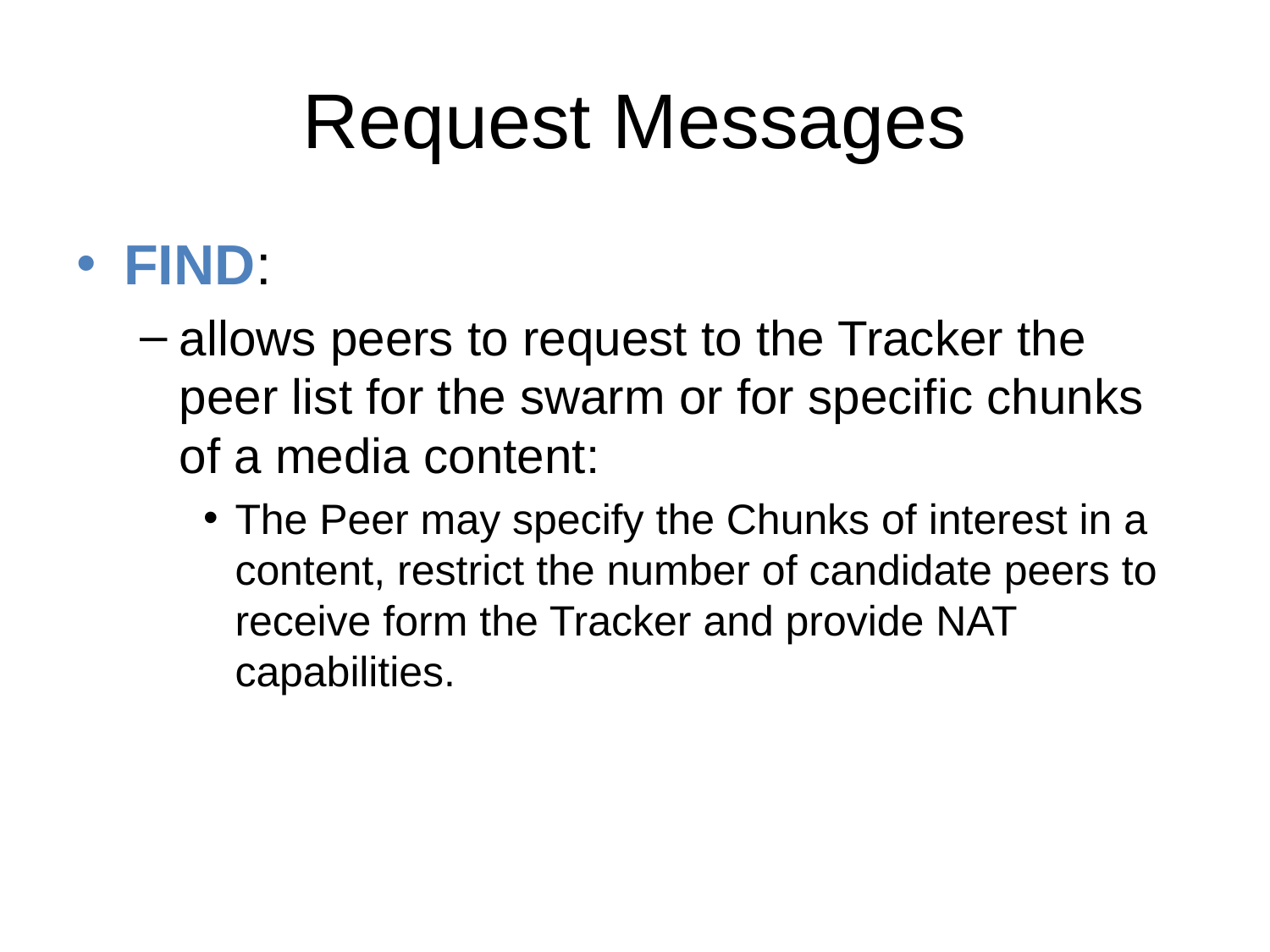

# Request Messages
FIND:
allows peers to request to the Tracker the peer list for the swarm or for specific chunks of a media content:
The Peer may specify the Chunks of interest in a content, restrict the number of candidate peers to receive form the Tracker and provide NAT capabilities.